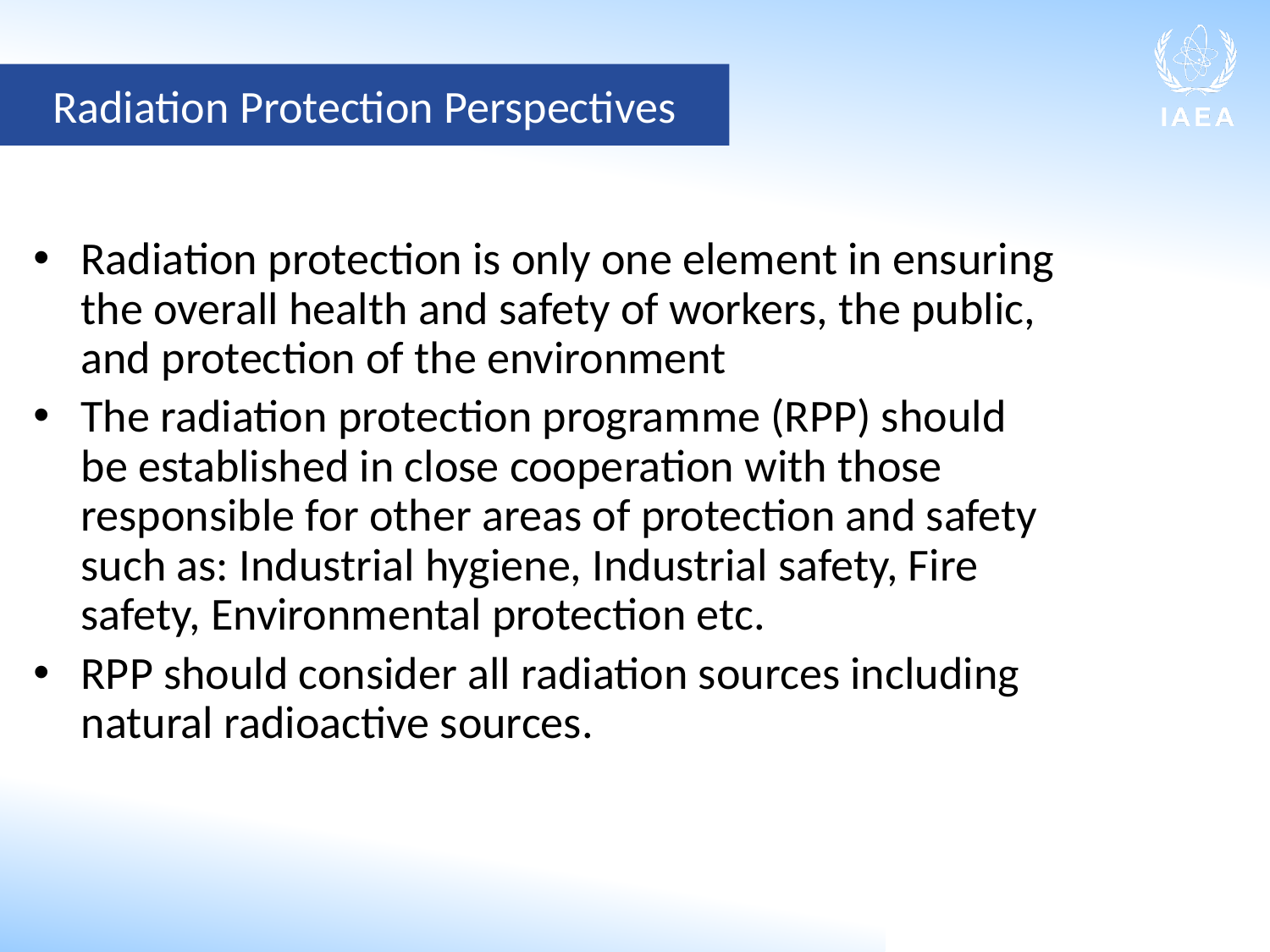

Radiation Protection Perspectives
Radiation protection is only one element in ensuring the overall health and safety of workers, the public, and protection of the environment
The radiation protection programme (RPP) should be established in close cooperation with those responsible for other areas of protection and safety such as: Industrial hygiene, Industrial safety, Fire safety, Environmental protection etc.
RPP should consider all radiation sources including natural radioactive sources.